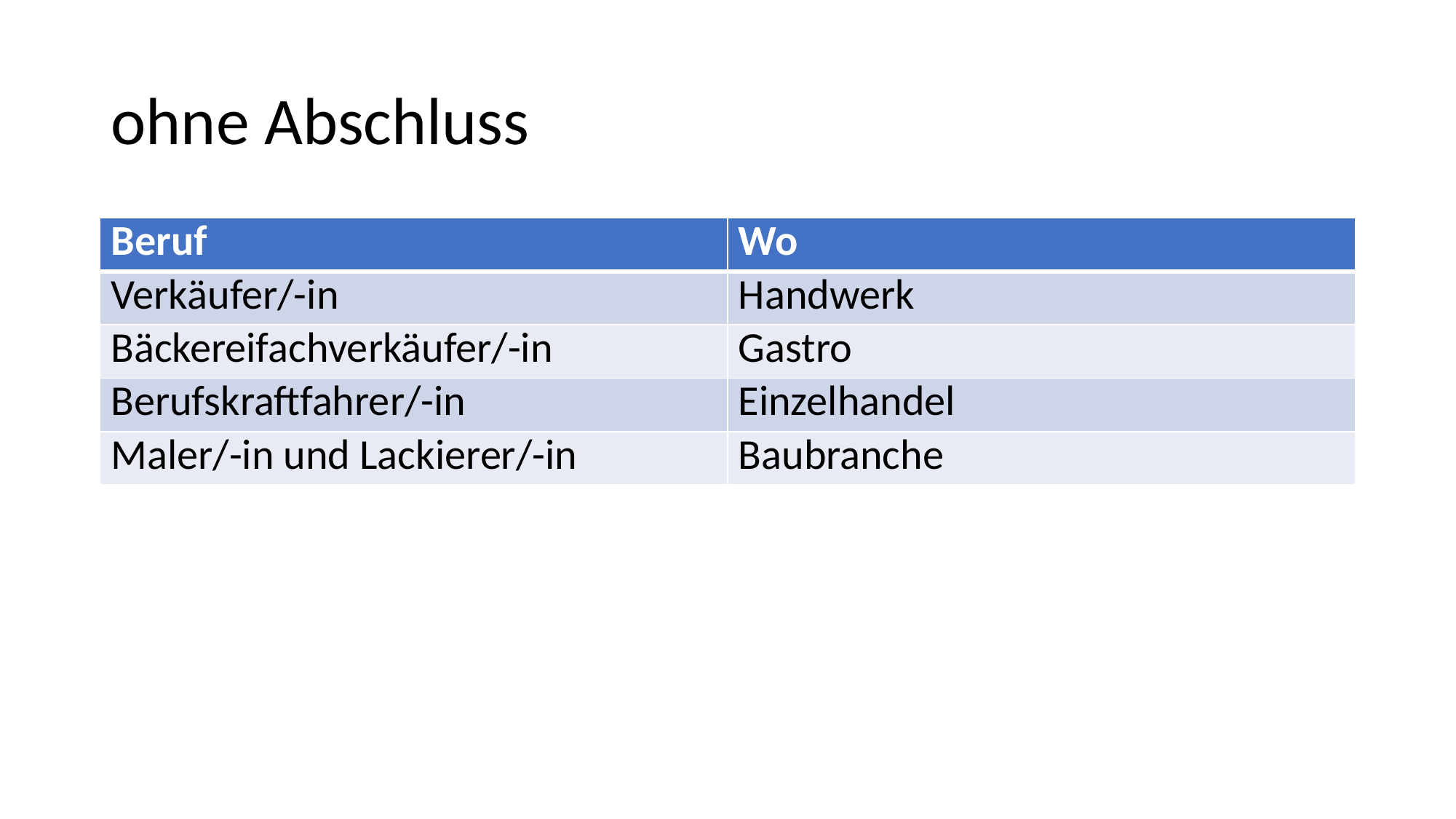

# ohne Abschluss
| Beruf | Wo |
| --- | --- |
| Verkäufer/-in | Handwerk |
| Bäckereifachverkäufer/-in | Gastro |
| Berufskraftfahrer/-in | Einzelhandel |
| Maler/-in und Lackierer/-in | Baubranche |